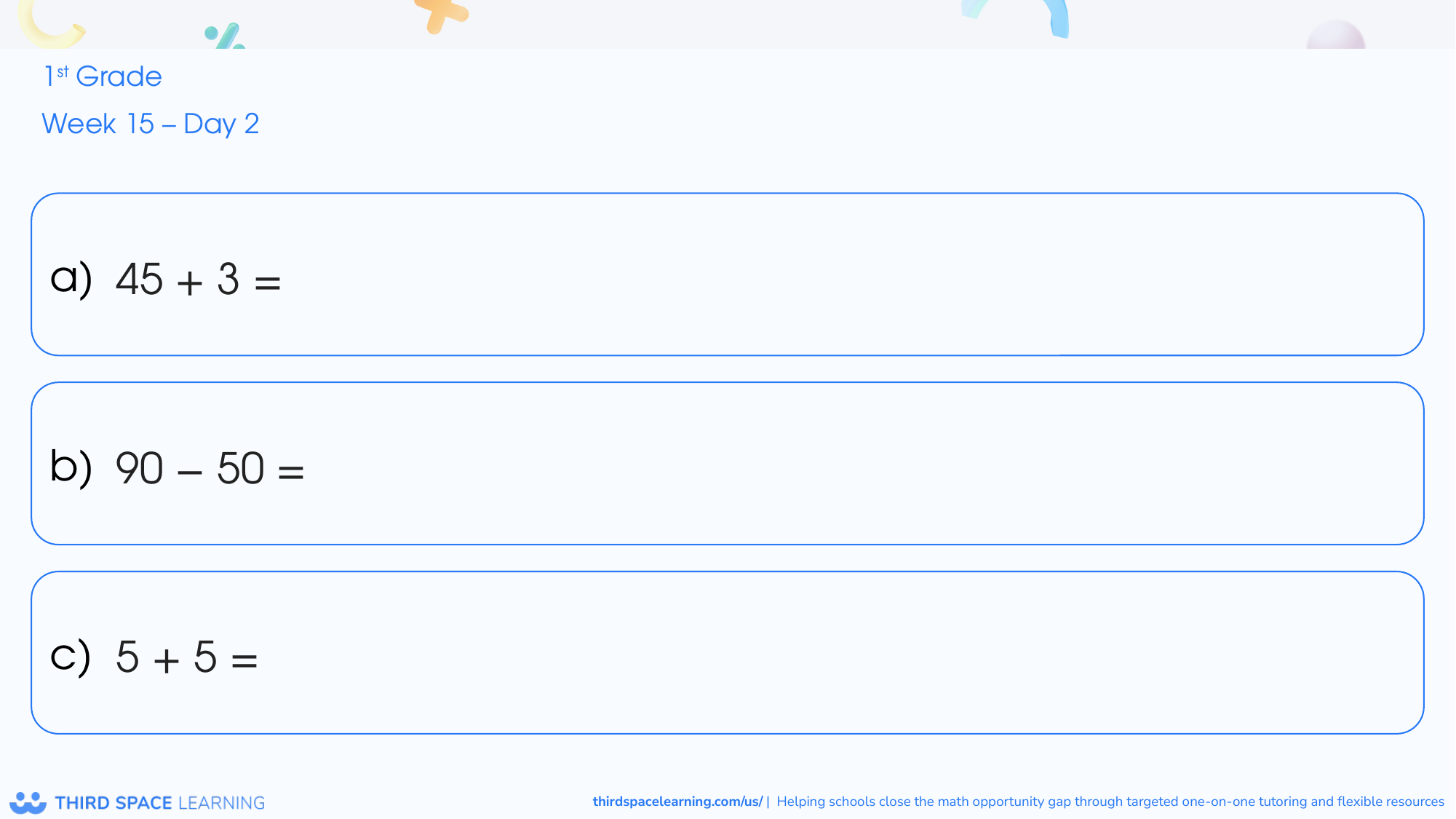

1st Grade
Week 15 – Day 2
45 + 3 =
90 − 50 =
5 + 5 =